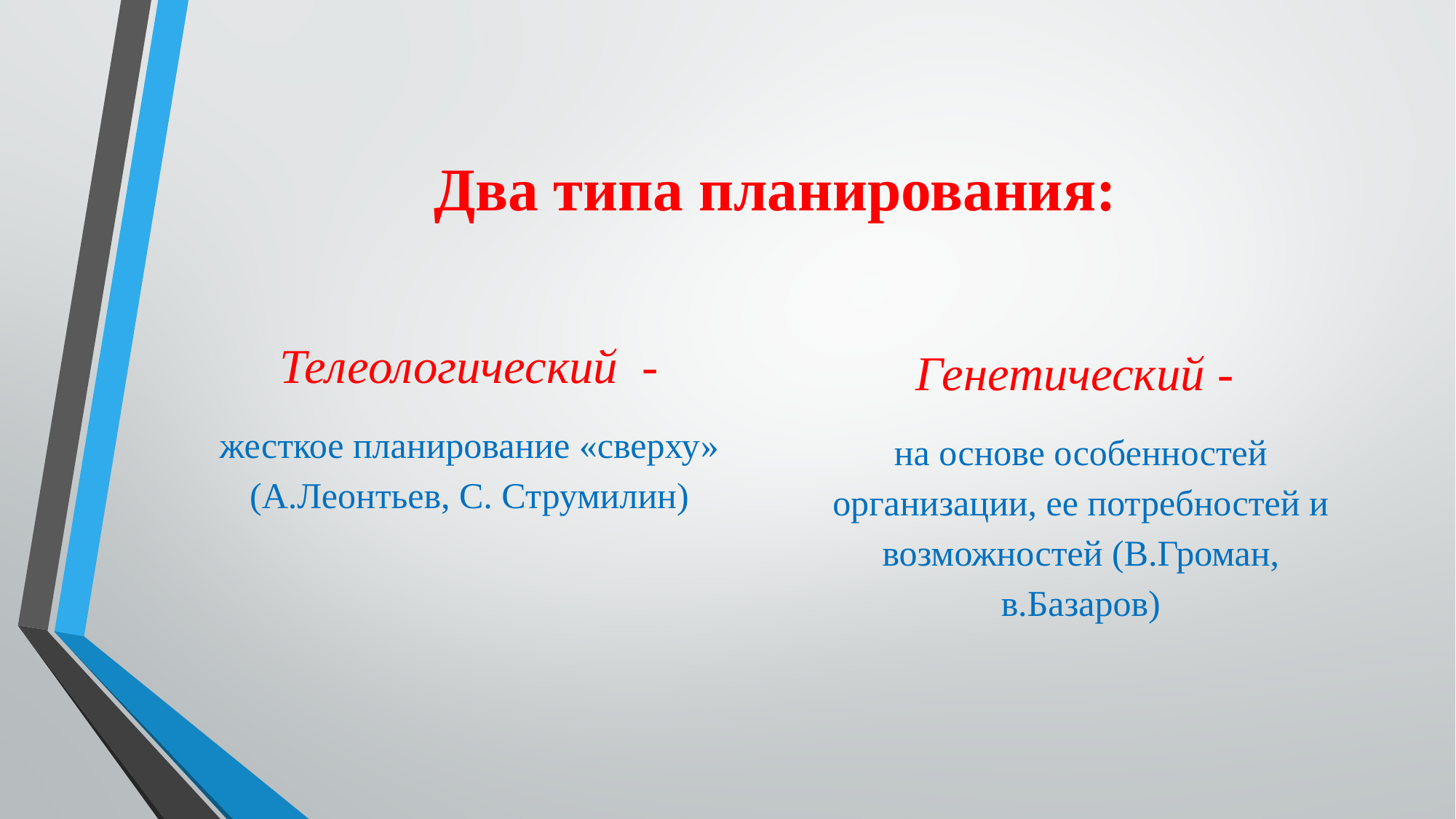

# Два типа планирования:
Телеологический  -
жесткое планирование «сверху» (А.Леонтьев, С. Струмилин)

Генетический -
на основе особенностей организации, ее потребностей и возможностей (В.Громан, в.Базаров)